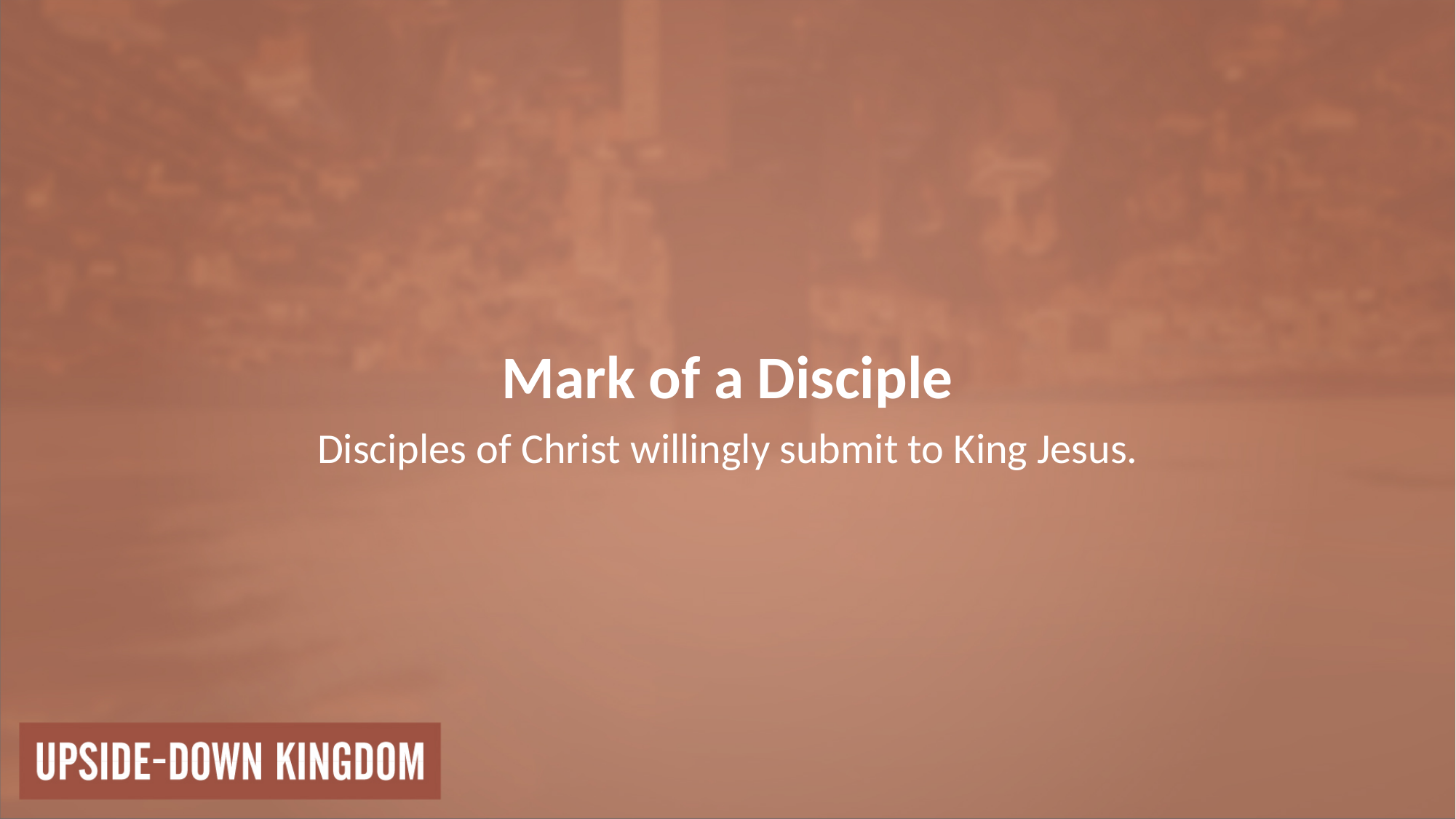

Mark of a Disciple
Disciples of Christ willingly submit to King Jesus.